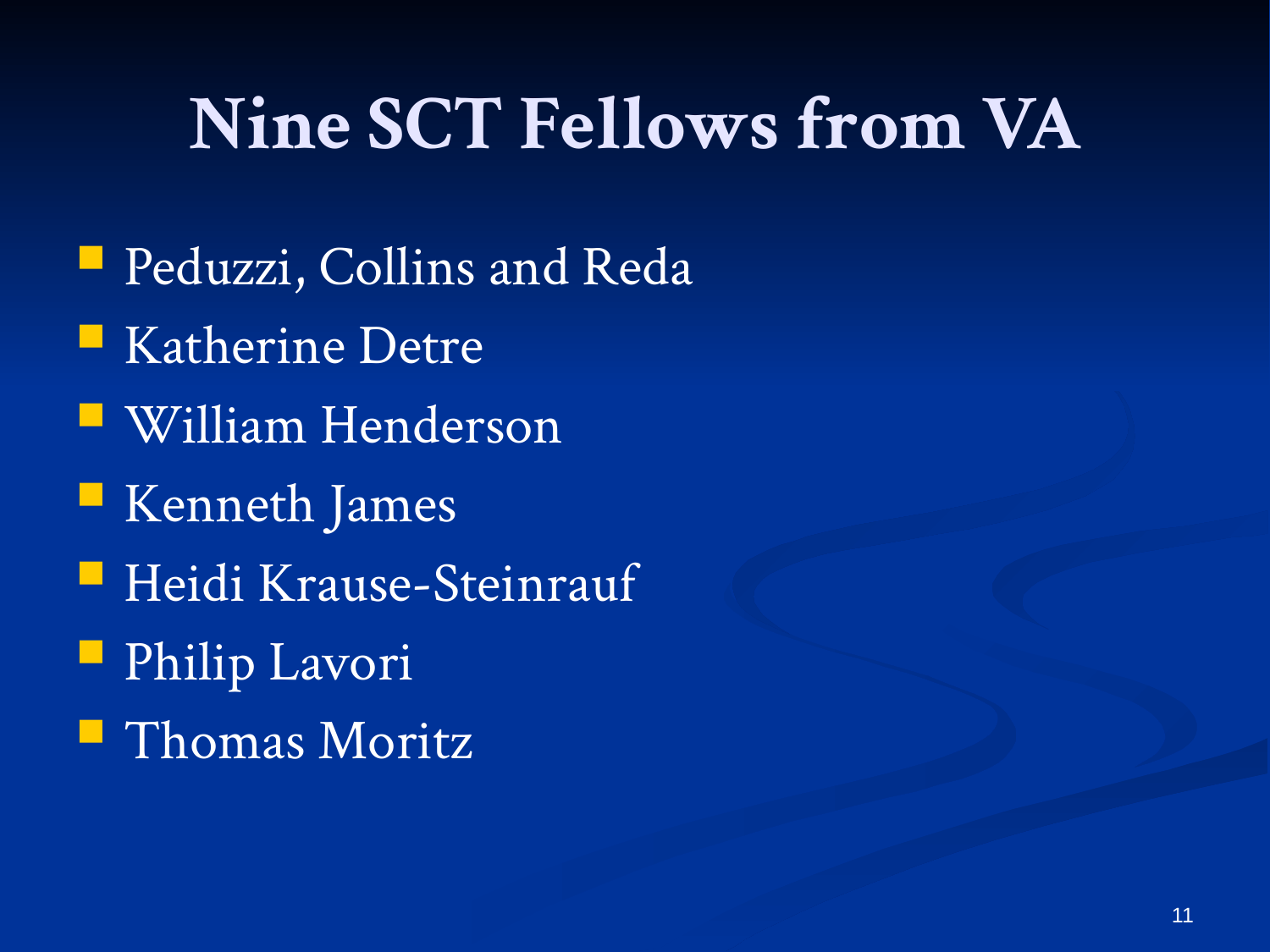

# Nine SCT Fellows from VA
Peduzzi, Collins and Reda
Katherine Detre
William Henderson
Kenneth James
Heidi Krause-Steinrauf
Philip Lavori
Thomas Moritz
11